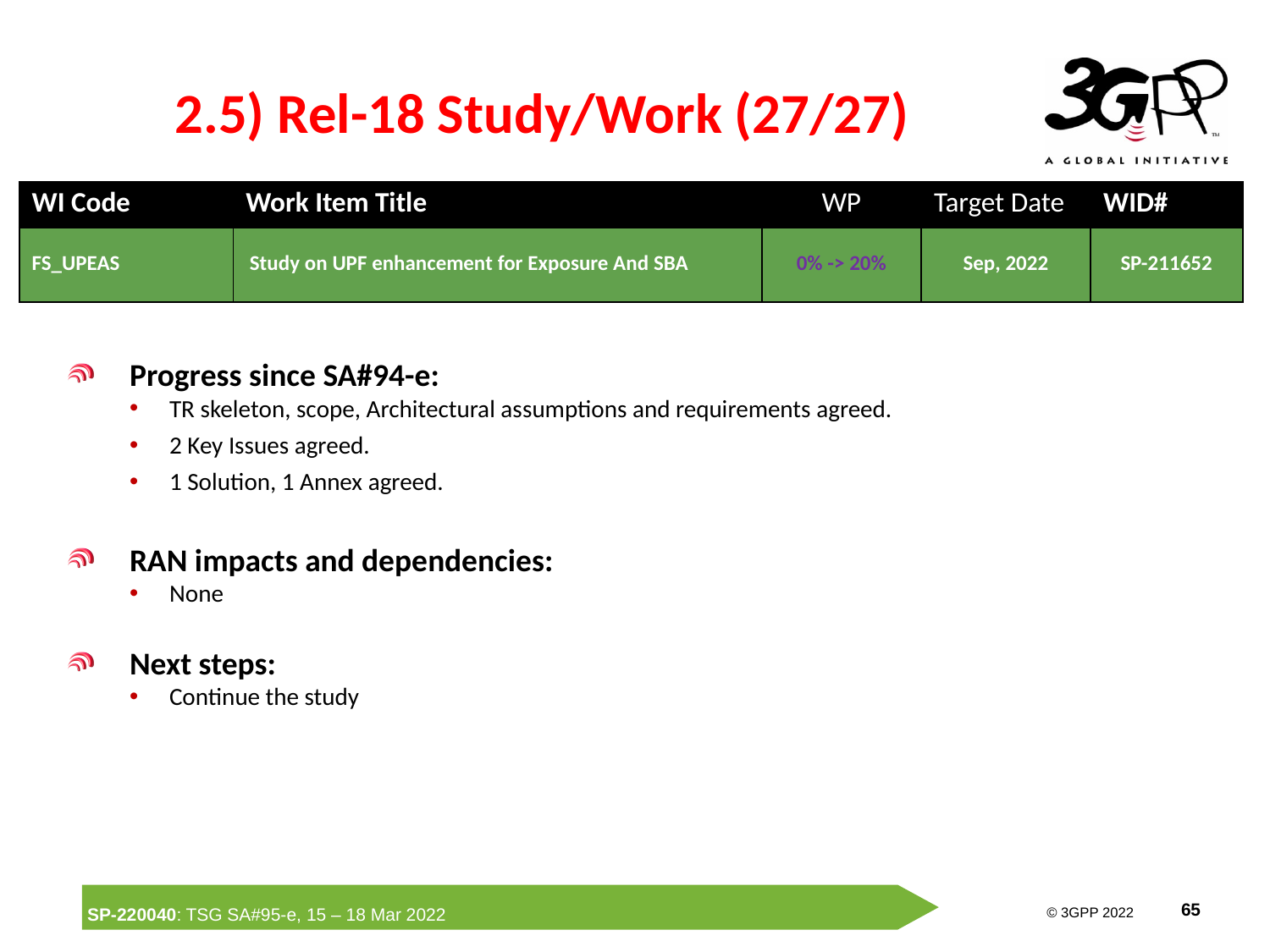

# 2.5) Rel-18 Study/Work (27/27)
| WI Code | Work Item Title | WP | Target Date | WID# |
| --- | --- | --- | --- | --- |
| FS\_UPEAS | Study on UPF enhancement for Exposure And SBA | 0% -> 20% | Sep, 2022 | SP-211652 |
Progress since SA#94-e:
TR skeleton, scope, Architectural assumptions and requirements agreed.
2 Key Issues agreed.
1 Solution, 1 Annex agreed.

RAN impacts and dependencies:
None

Next steps:
Continue the study